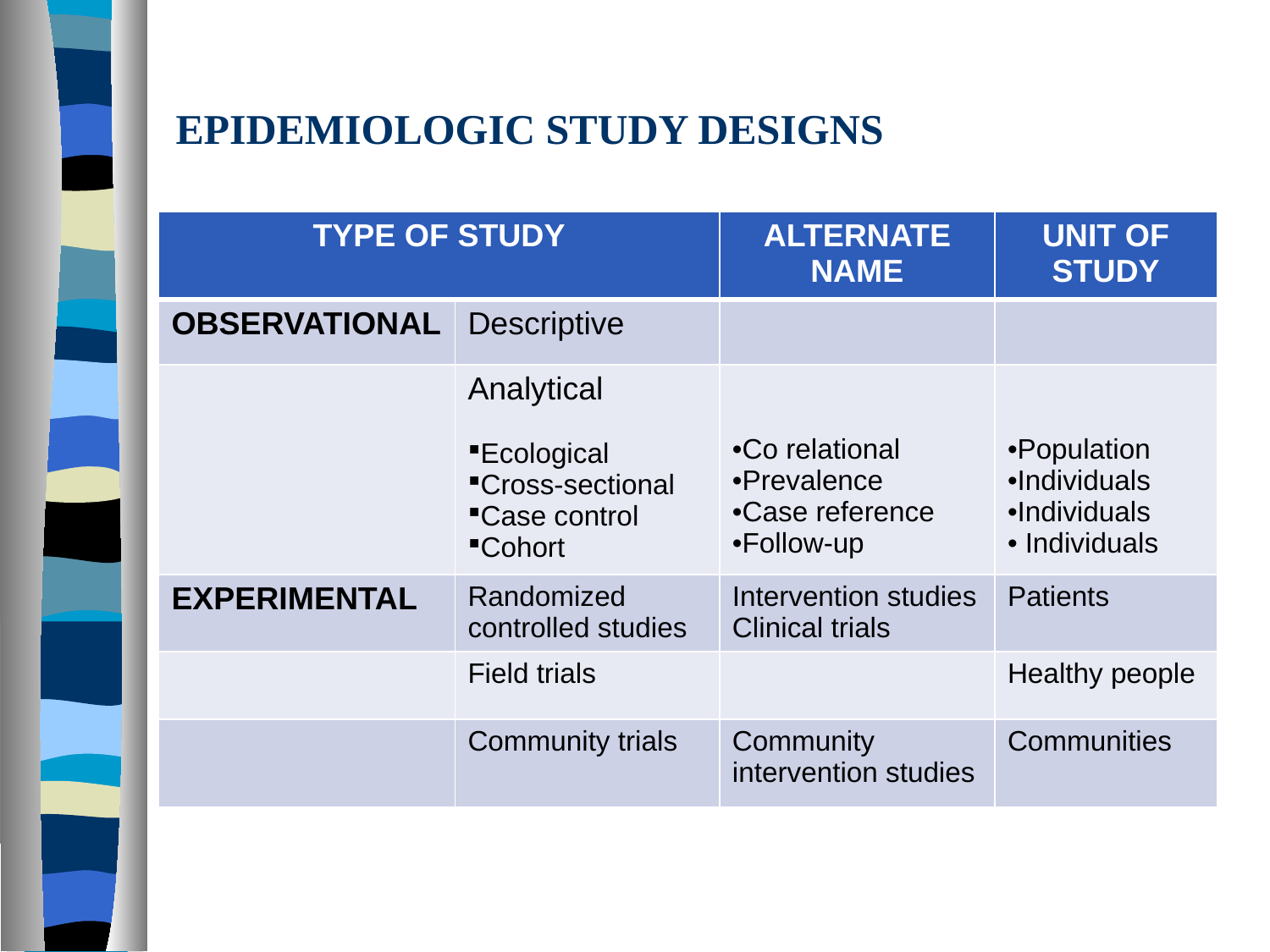

# EPIDEMIOLOGIC STUDY DESIGNS
| TYPE OF STUDY |  | ALTERNATE NAME | UNIT OF STUDY |
| --- | --- | --- | --- |
| OBSERVATIONAL | Descriptive |  |  |
|  | Analytical Ecological Cross-sectional Case control Cohort | Co relational Prevalence Case reference Follow-up | Population Individuals Individuals  Individuals |
| EXPERIMENTAL | Randomized controlled studies | Intervention studies Clinical trials | Patients |
|  | Field trials |  | Healthy people |
|  | Community trials | Community intervention studies | Communities |